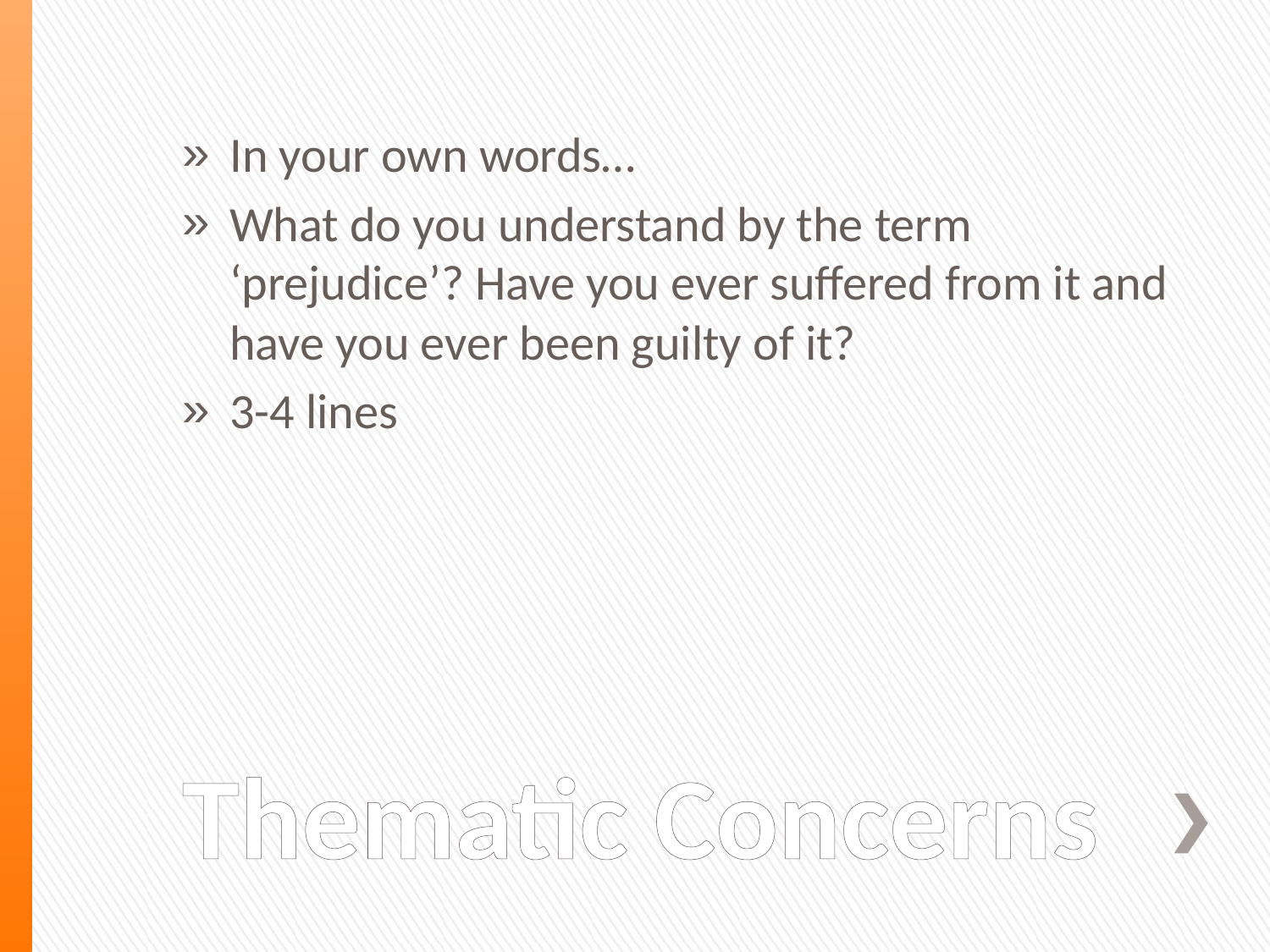

In your own words…
What do you understand by the term ‘prejudice’? Have you ever suffered from it and have you ever been guilty of it?
3-4 lines

# Thematic Concerns